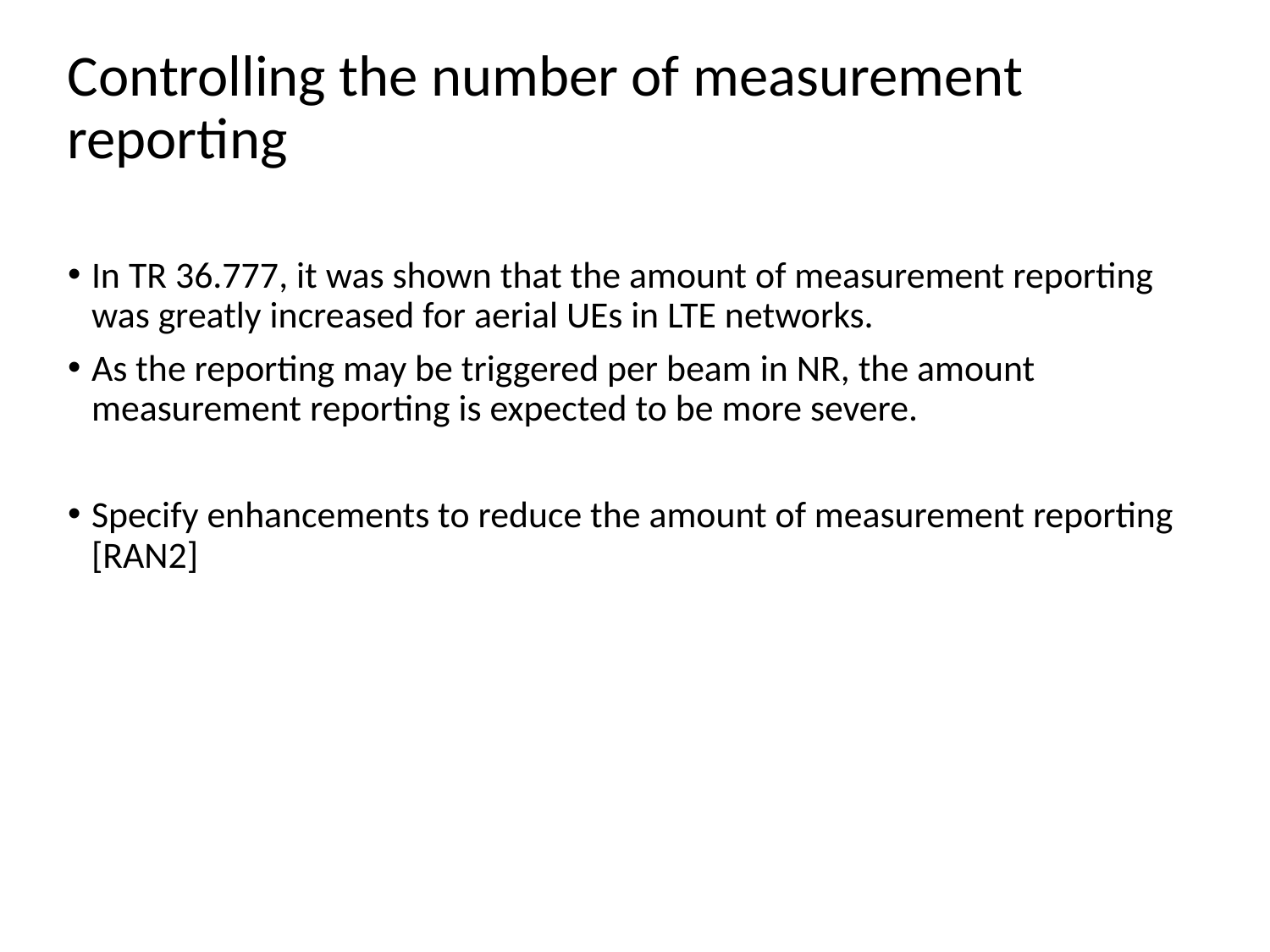

# Controlling the number of measurement reporting
In TR 36.777, it was shown that the amount of measurement reporting was greatly increased for aerial UEs in LTE networks.
As the reporting may be triggered per beam in NR, the amount measurement reporting is expected to be more severe.

Specify enhancements to reduce the amount of measurement reporting [RAN2]